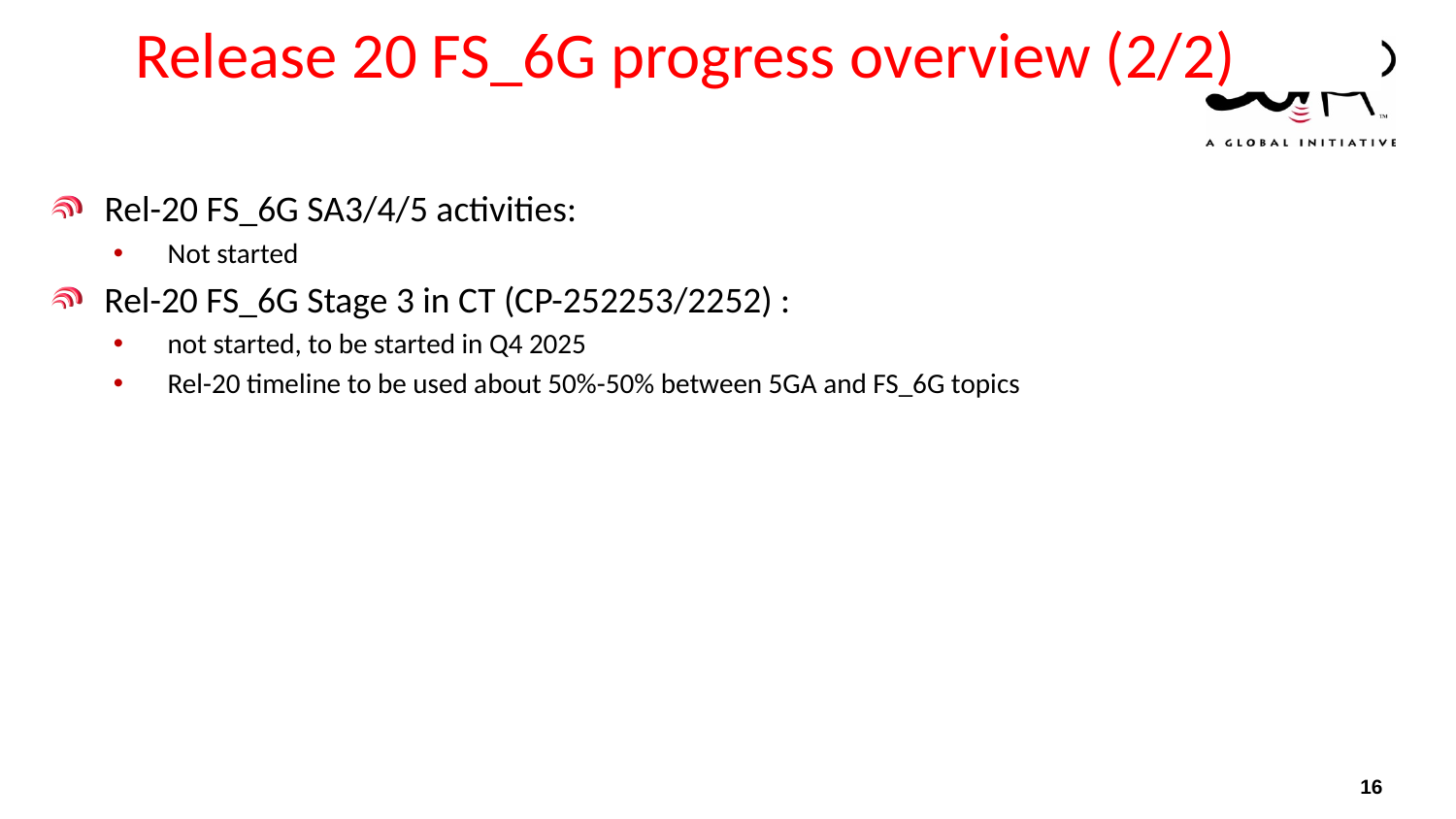

# Release 20 FS_6G progress overview (2/2)
Rel-20 FS_6G SA3/4/5 activities:
Not started
Rel-20 FS_6G Stage 3 in CT (CP-252253/2252) :
not started, to be started in Q4 2025
Rel-20 timeline to be used about 50%-50% between 5GA and FS_6G topics